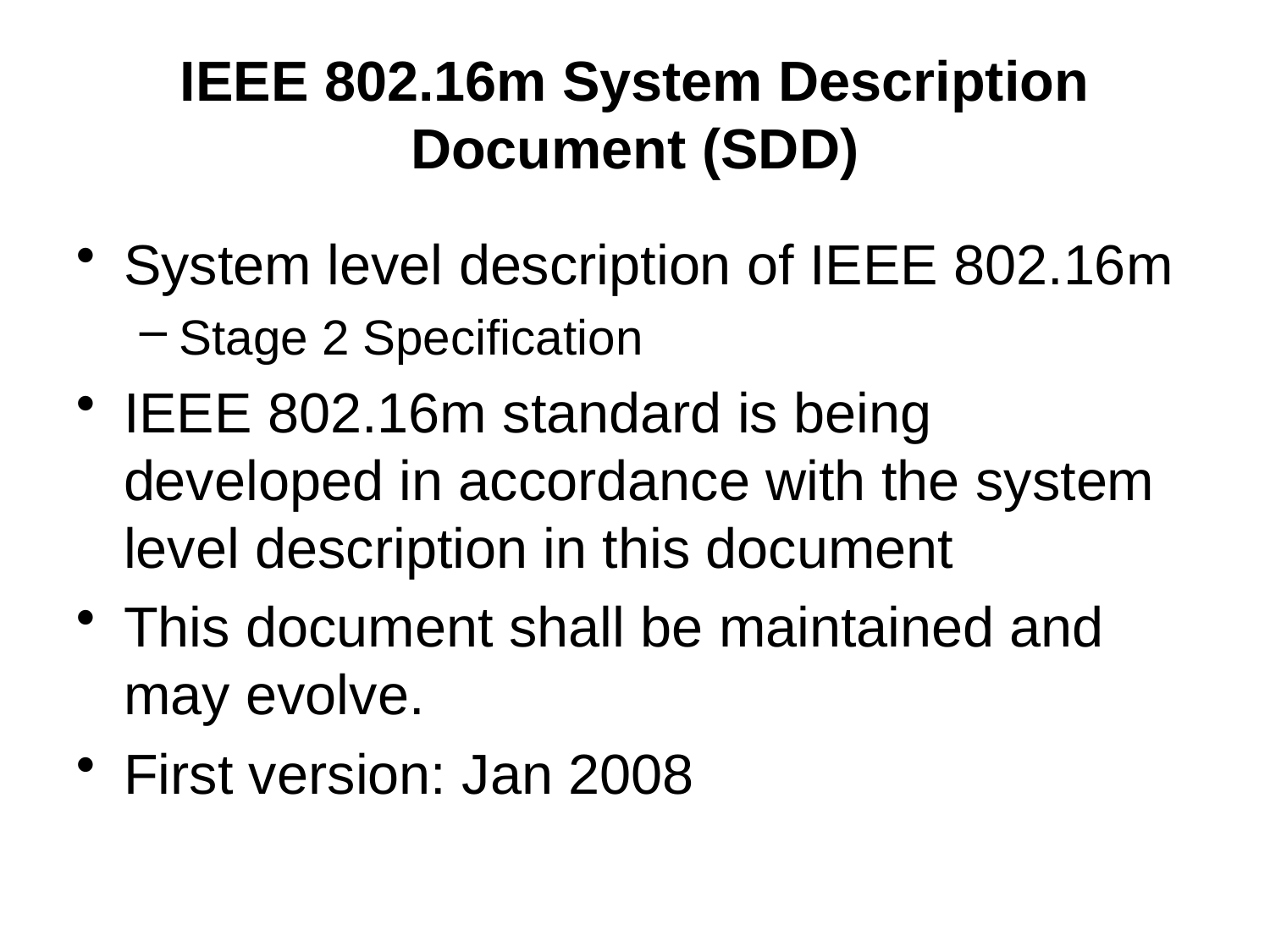

# IEEE 802.16m System Description Document (SDD)
System level description of IEEE 802.16m
Stage 2 Specification
IEEE 802.16m standard is being developed in accordance with the system level description in this document
This document shall be maintained and may evolve.
First version: Jan 2008